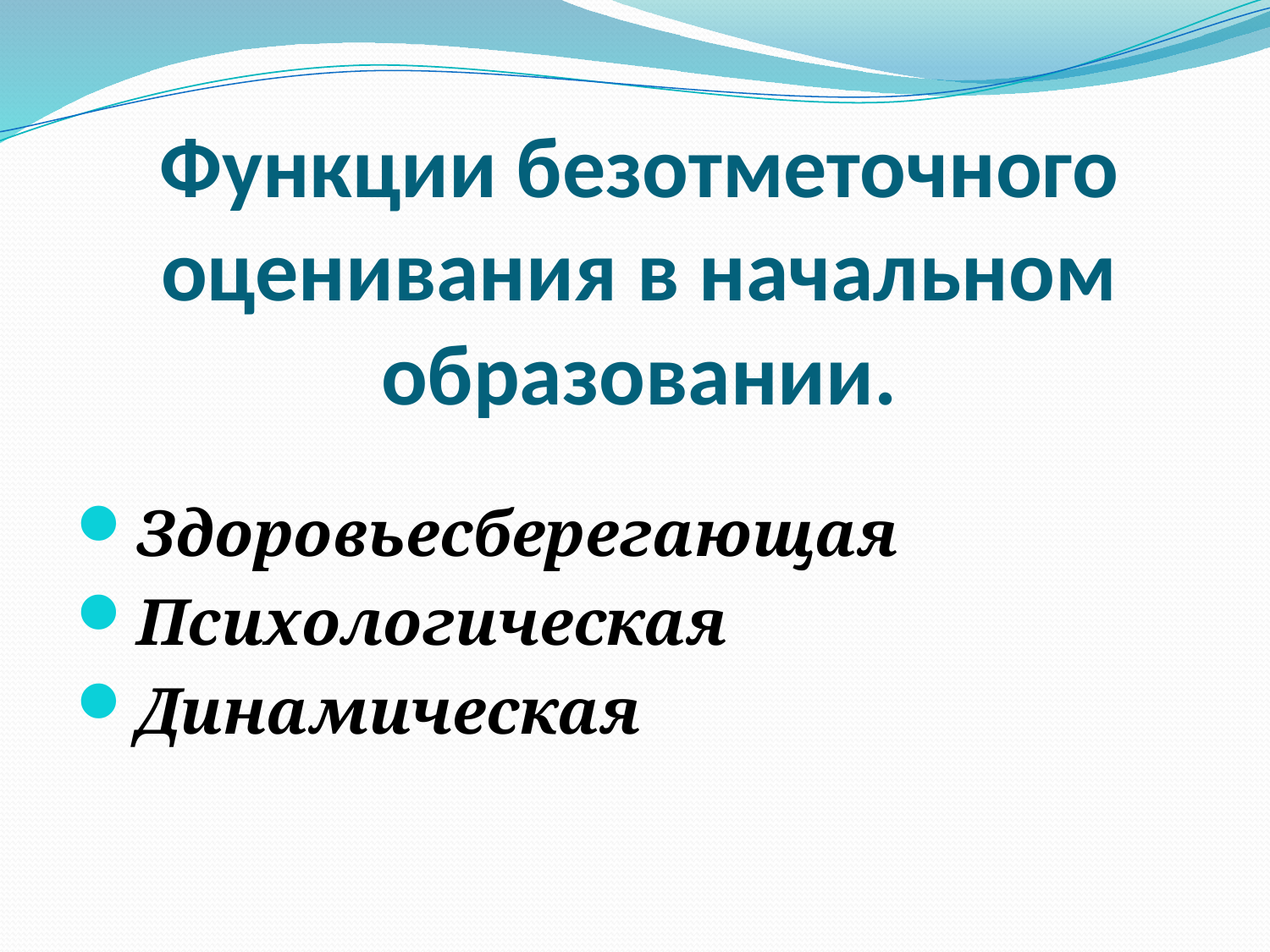

# Функции безотметочного оценивания в начальном образовании.

Здоровьесберегающая
Психологическая
Динамическая